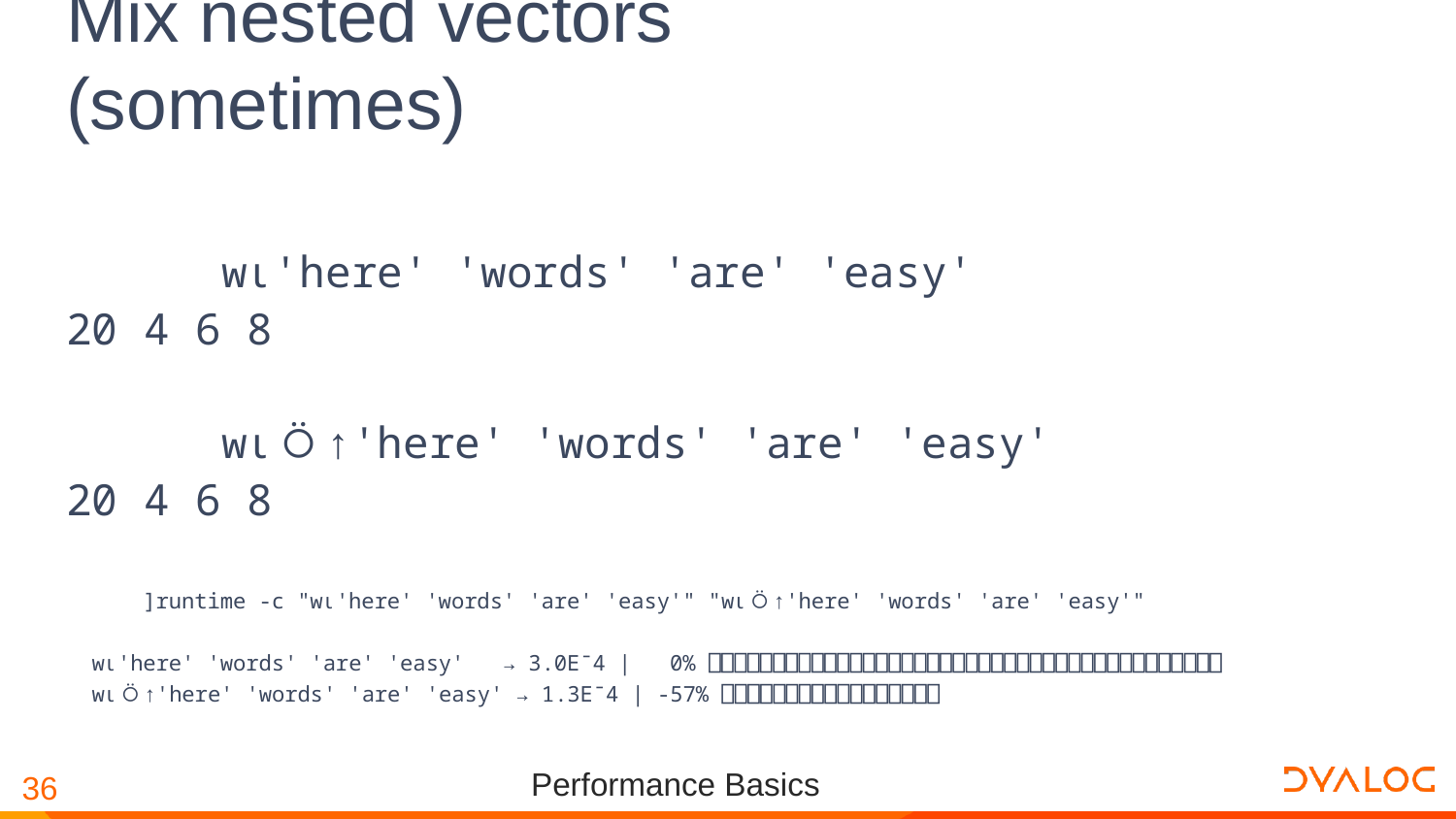

# Mix nested vectors (sometimes)
      w⍳'here' 'words' 'are' 'easy'
20 4 6 8

      w⍳⍥↑'here' 'words' 'are' 'easy'
20 4 6 8

      ]runtime -c "w⍳'here' 'words' 'are' 'easy'" "w⍳⍥↑'here' 'words' 'are' 'easy'"

  w⍳'here' 'words' 'are' 'easy'   → 3.0E¯4 |   0% ⎕⎕⎕⎕⎕⎕⎕⎕⎕⎕⎕⎕⎕⎕⎕⎕⎕⎕⎕⎕⎕⎕⎕⎕⎕⎕⎕⎕⎕⎕⎕⎕⎕⎕⎕⎕⎕⎕⎕⎕
  w⍳⍥↑'here' 'words' 'are' 'easy' → 1.3E¯4 | -57% ⎕⎕⎕⎕⎕⎕⎕⎕⎕⎕⎕⎕⎕⎕⎕⎕⎕